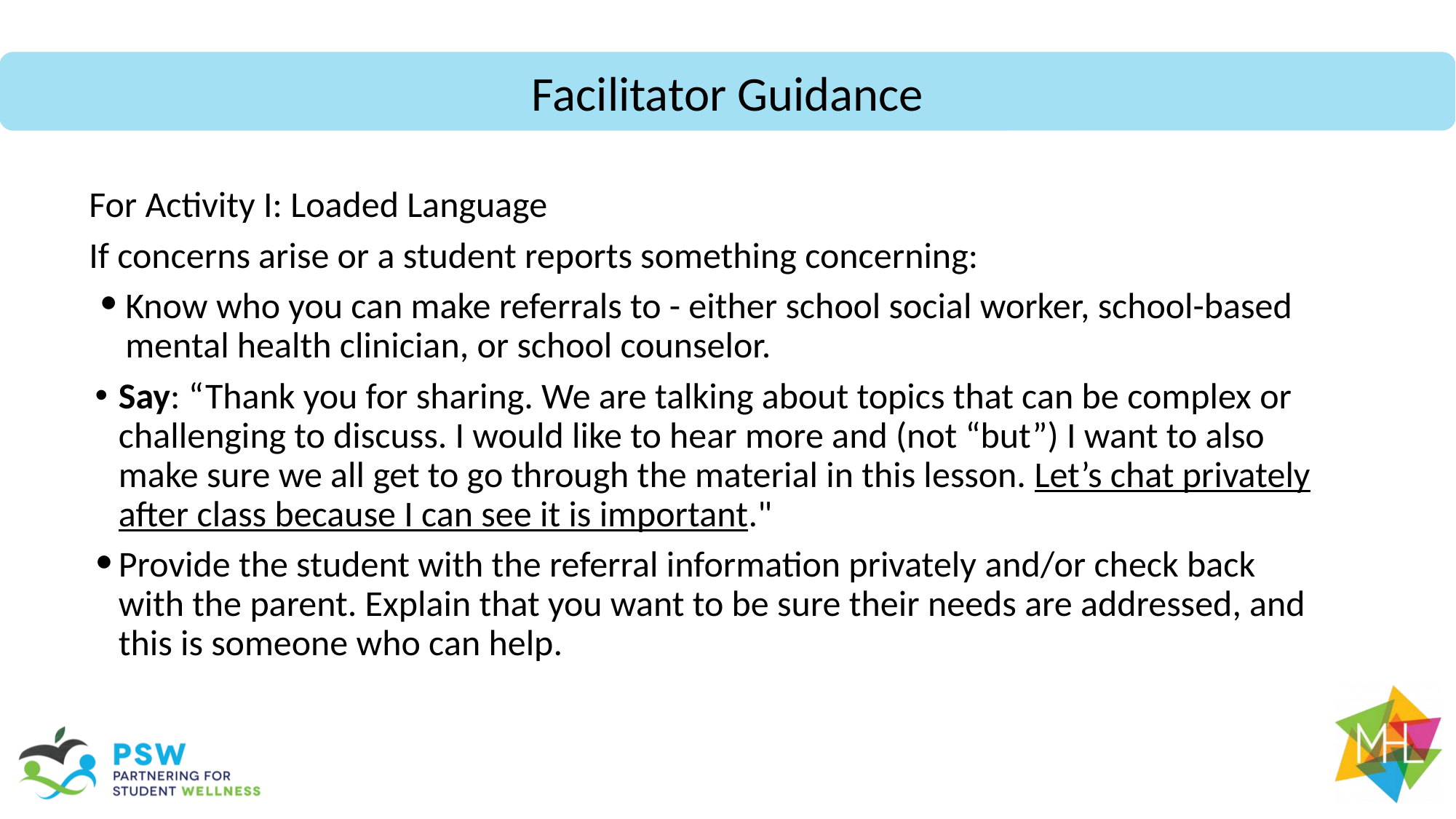

Facilitator Guidance
For Activity I: Loaded Language
If concerns arise or a student reports something concerning:
Know who you can make referrals to - either school social worker, school-based mental health clinician, or school counselor.
Say: “Thank you for sharing. We are talking about topics that can be complex or challenging to discuss. I would like to hear more and (not “but”) I want to also make sure we all get to go through the material in this lesson. Let’s chat privately after class because I can see it is important."
Provide the student with the referral information privately and/or check back with the parent. Explain that you want to be sure their needs are addressed, and this is someone who can help.